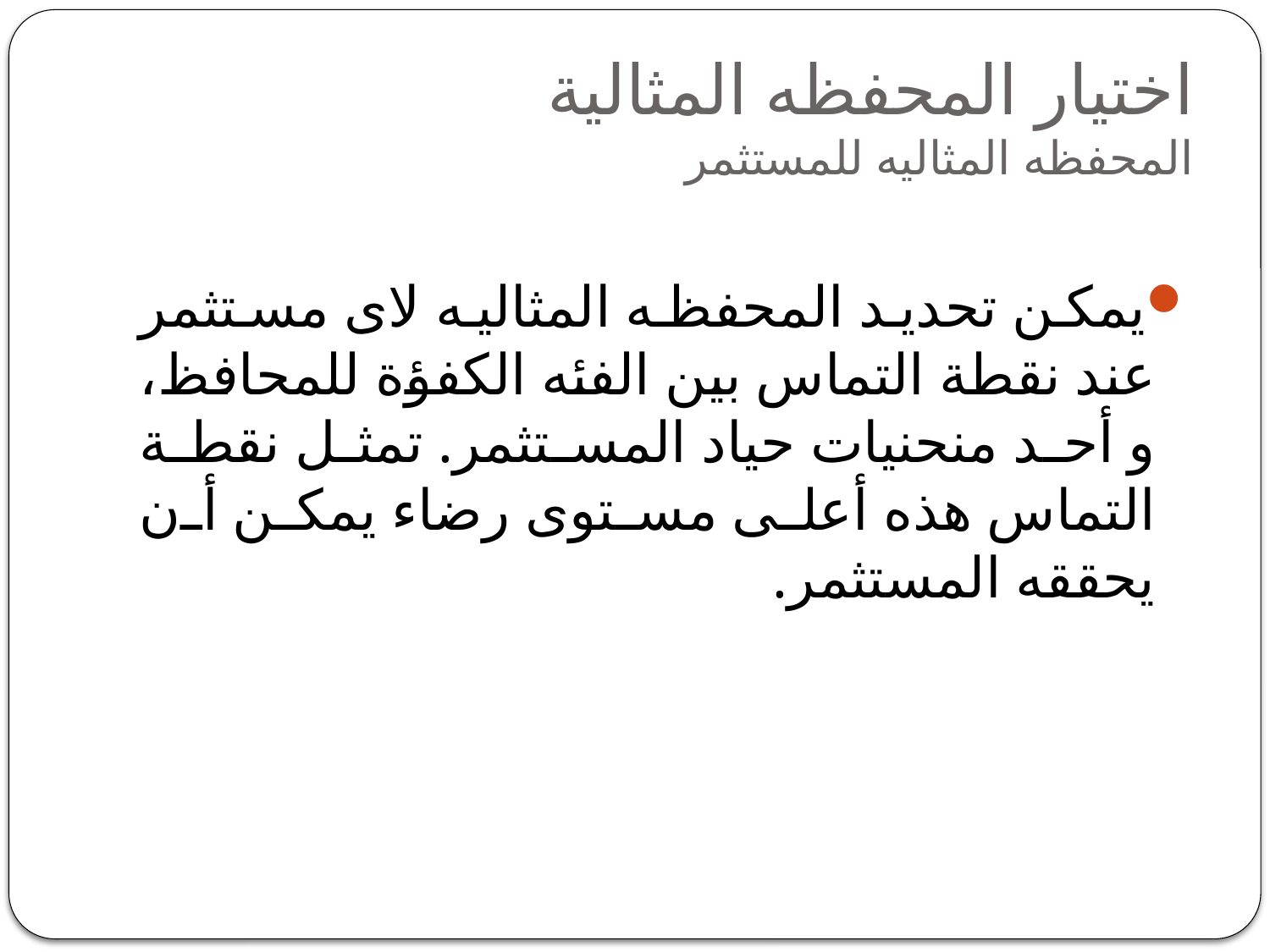

# اختيار المحفظه المثالية المحفظه المثاليه للمستثمر
يمكن تحديد المحفظه المثاليه لاى مستثمر عند نقطة التماس بين الفئه الكفؤة للمحافظ، و أحد منحنيات حياد المستثمر. تمثل نقطة التماس هذه أعلى مستوى رضاء يمكن أن يحققه المستثمر.